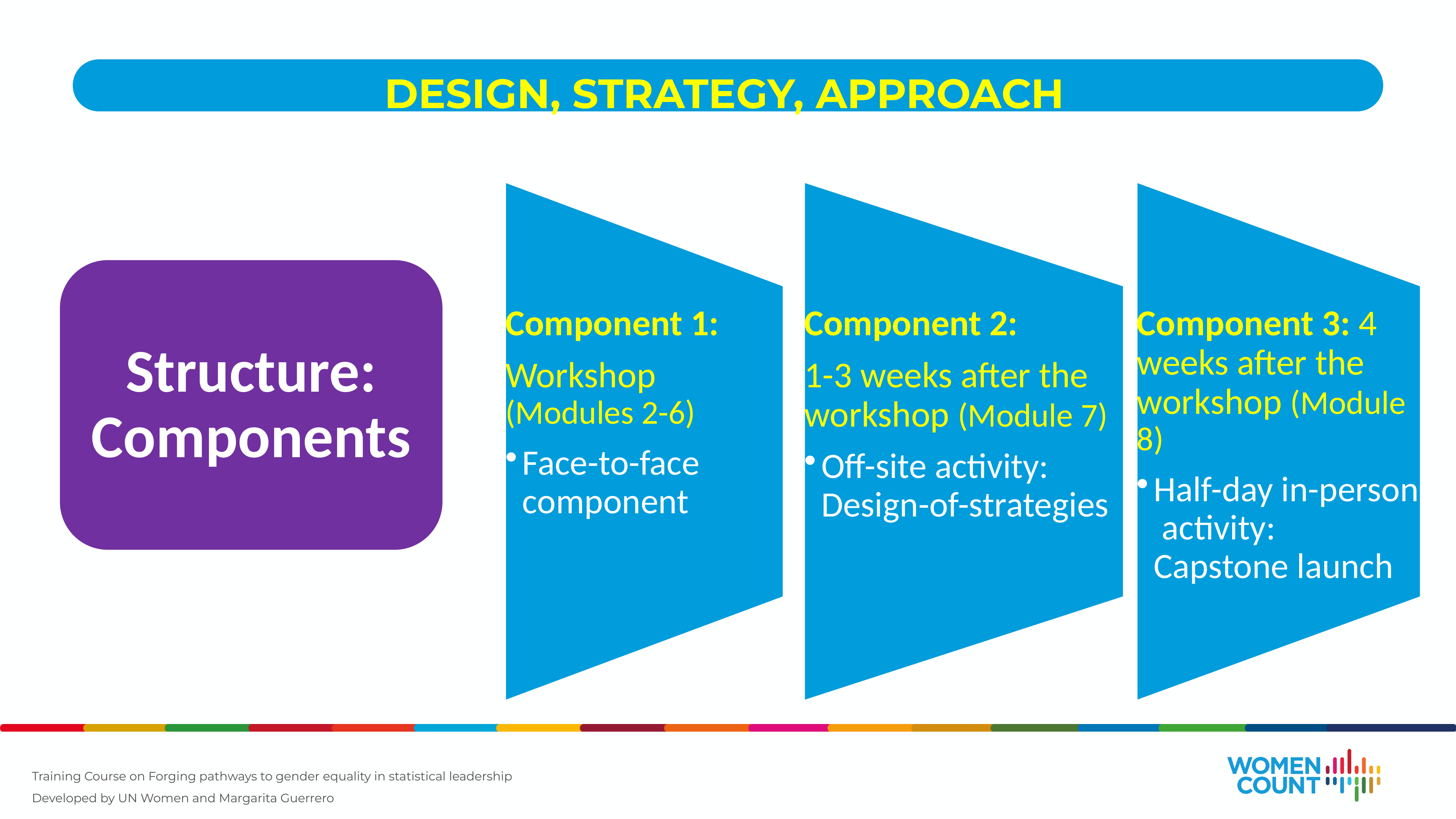

DESIGN, STRATEGY, APPROACH
Component 1:
Workshop (Modules 2-6)
Face-to-face component
Component 2:
1-3 weeks after the workshop (Module 7)
Off-site activity: Design-of-strategies
Component 3: 4 weeks after the workshop (Module 8)
Half-day in-person  activity:  Capstone launch

Structure: Components
Training Course on Forging pathways to gender equality in statistical leadership
Developed by UN Women and Margarita Guerrero